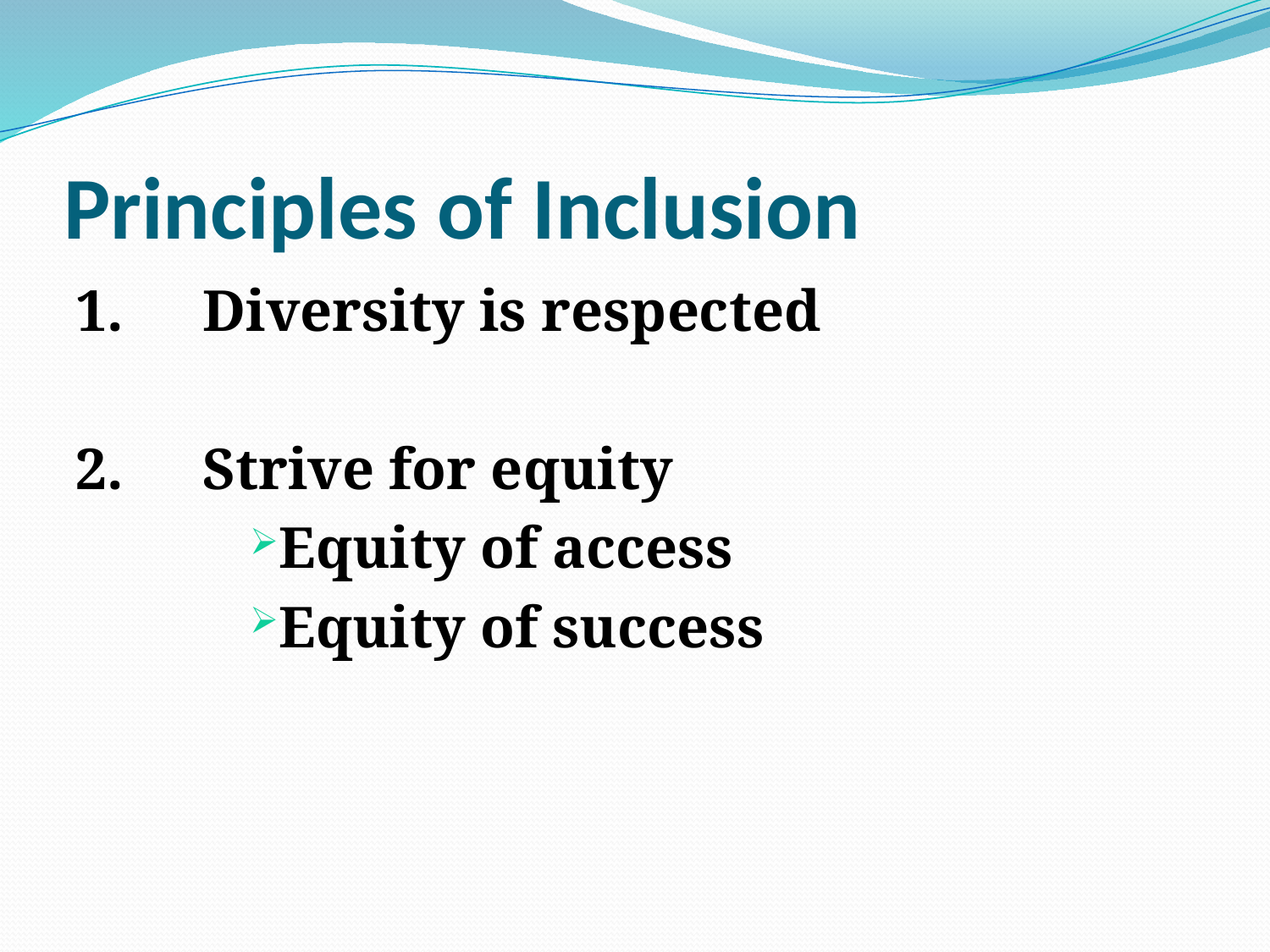

# Principles of Inclusion
1.	Diversity is respected

2.	Strive for equity
Equity of access
Equity of success